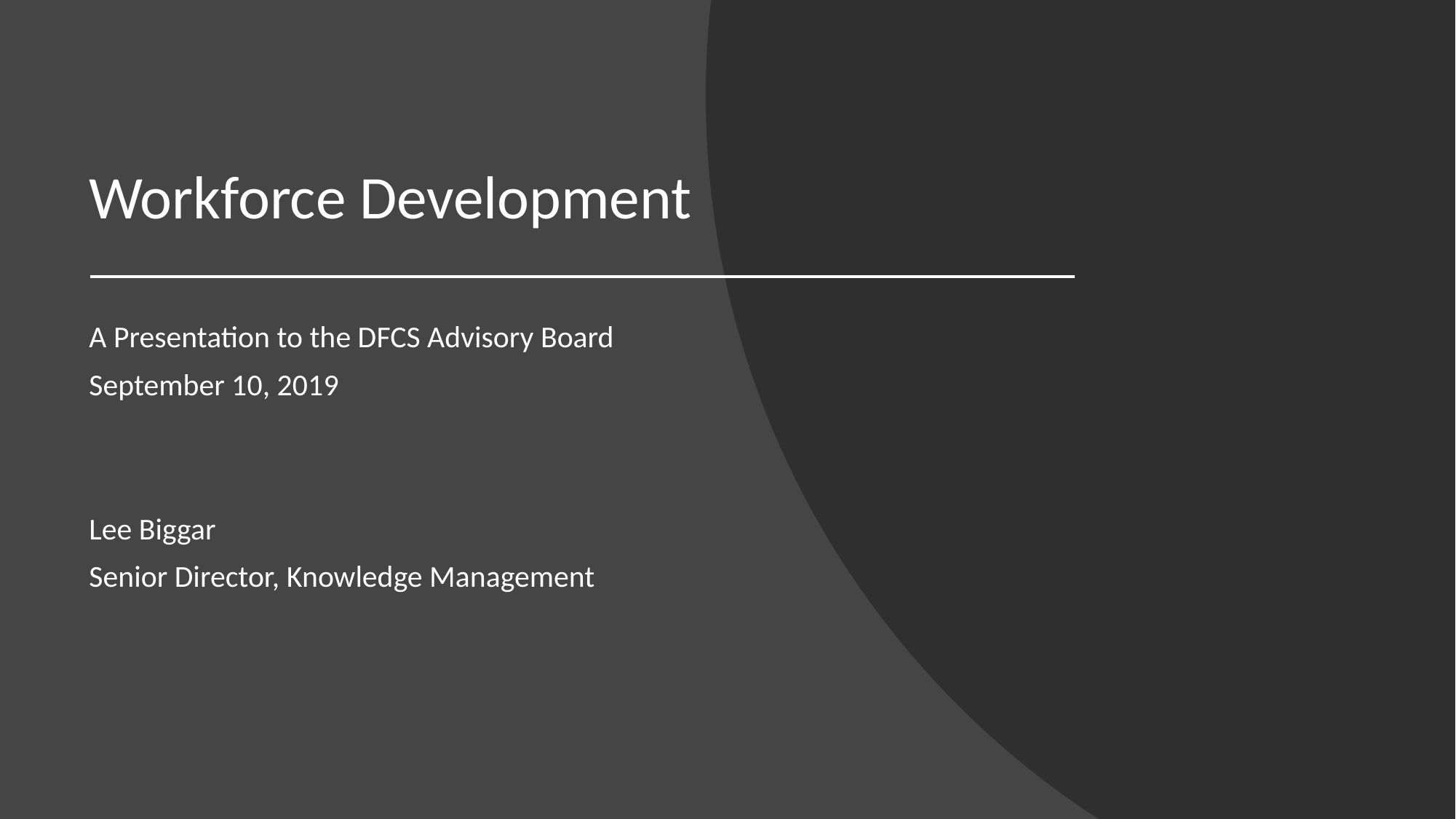

# Workforce Development
A Presentation to the DFCS Advisory Board
September 10, 2019

Lee Biggar
Senior Director, Knowledge Management